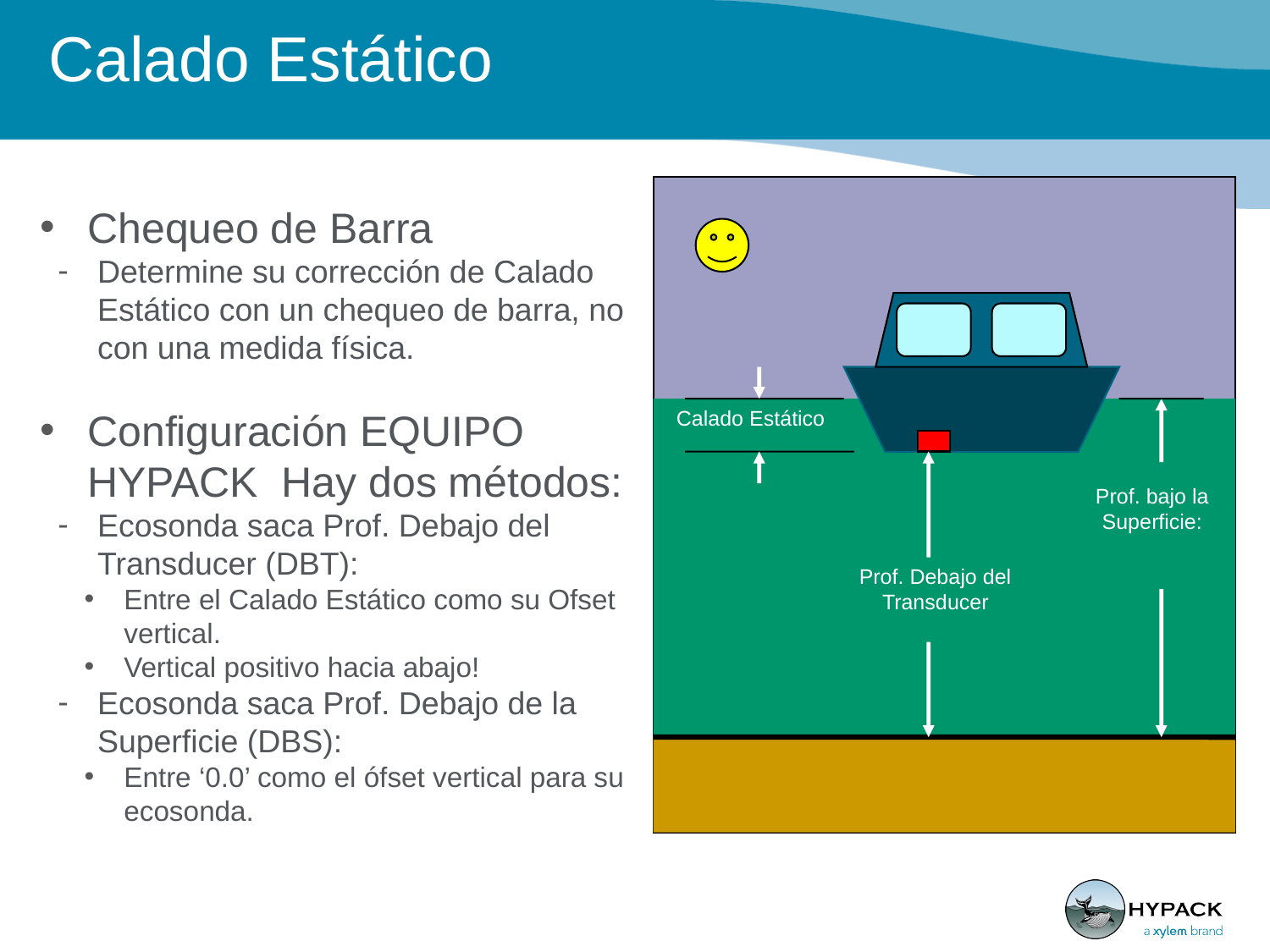

# Calado Estático

Calado Estático

Prof. bajo la Superficie:
Prof. Debajo del Transducer

Chequeo de Barra
Determine su corrección de Calado Estático con un chequeo de barra, no con una medida física.

Configuración EQUIPO HYPACK  Hay dos métodos:
Ecosonda saca Prof. Debajo del Transducer (DBT):
Entre el Calado Estático como su Ofset vertical.
Vertical positivo hacia abajo!
Ecosonda saca Prof. Debajo de la Superficie (DBS):
Entre ‘0.0’ como el ófset vertical para su ecosonda.